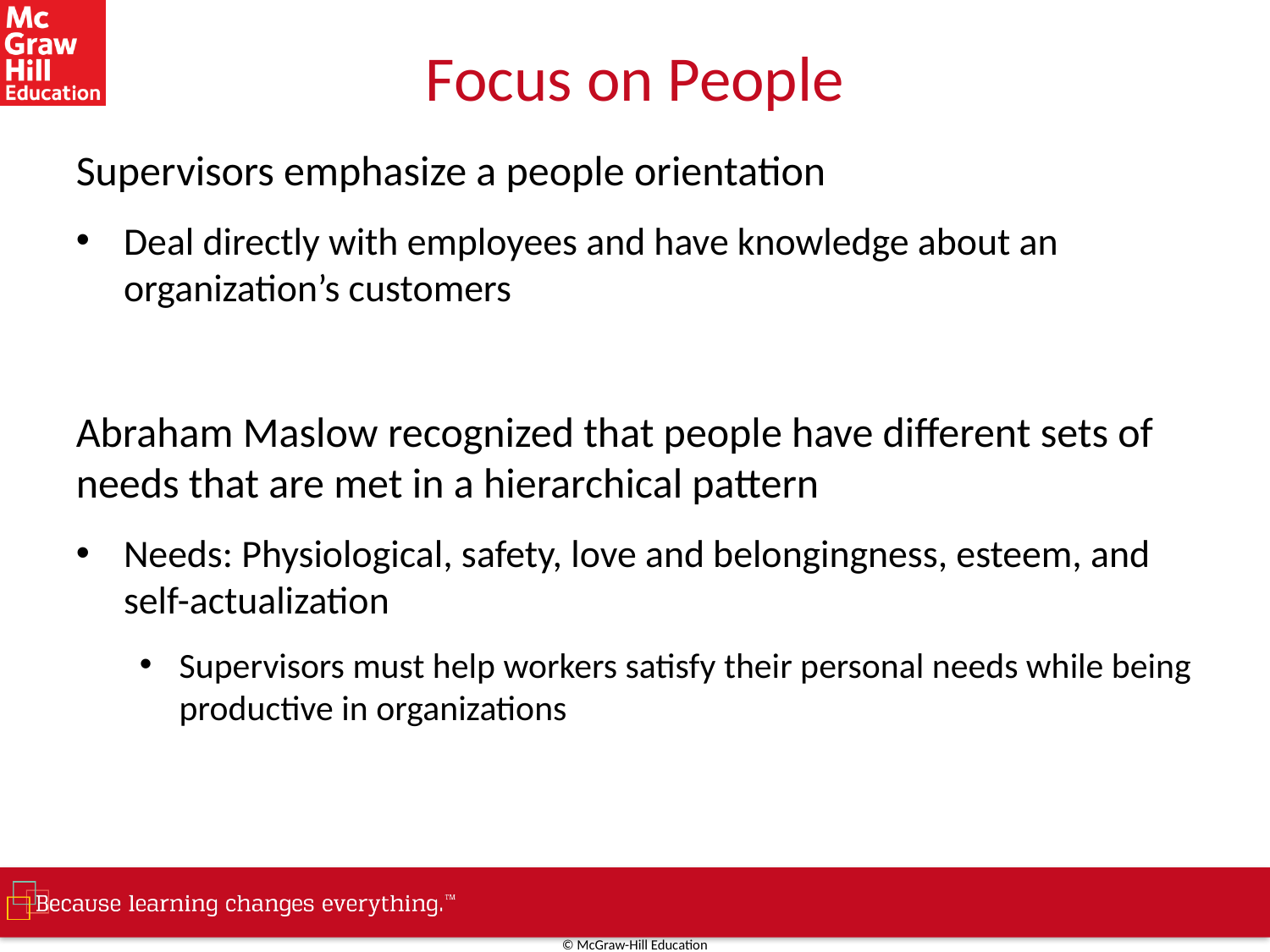

# Focus on People
Supervisors emphasize a people orientation
Deal directly with employees and have knowledge about an organization’s customers

Abraham Maslow recognized that people have different sets of needs that are met in a hierarchical pattern
Needs: Physiological, safety, love and belongingness, esteem, and self-actualization
Supervisors must help workers satisfy their personal needs while being productive in organizations